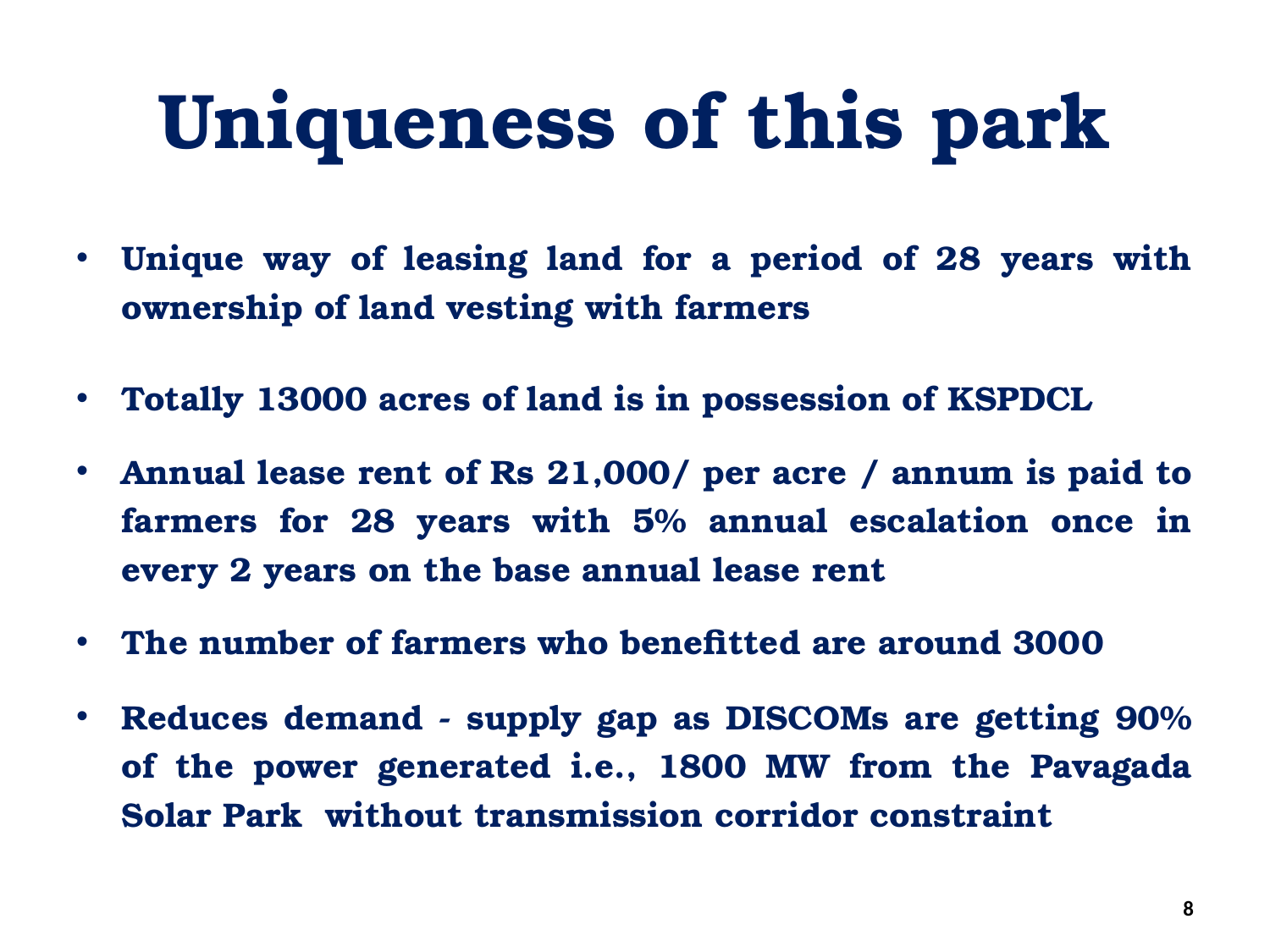

# Uniqueness of this park
Unique way of leasing land for a period of 28 years with ownership of land vesting with farmers

Totally 13000 acres of land is in possession of KSPDCL

Annual lease rent of Rs 21,000/ per acre / annum is paid to farmers for 28 years with 5% annual escalation once in every 2 years on the base annual lease rent

The number of farmers who benefitted are around 3000

Reduces demand - supply gap as DISCOMs are getting 90% of the power generated i.e., 1800 MW from the Pavagada Solar Park  without transmission corridor constraint

8